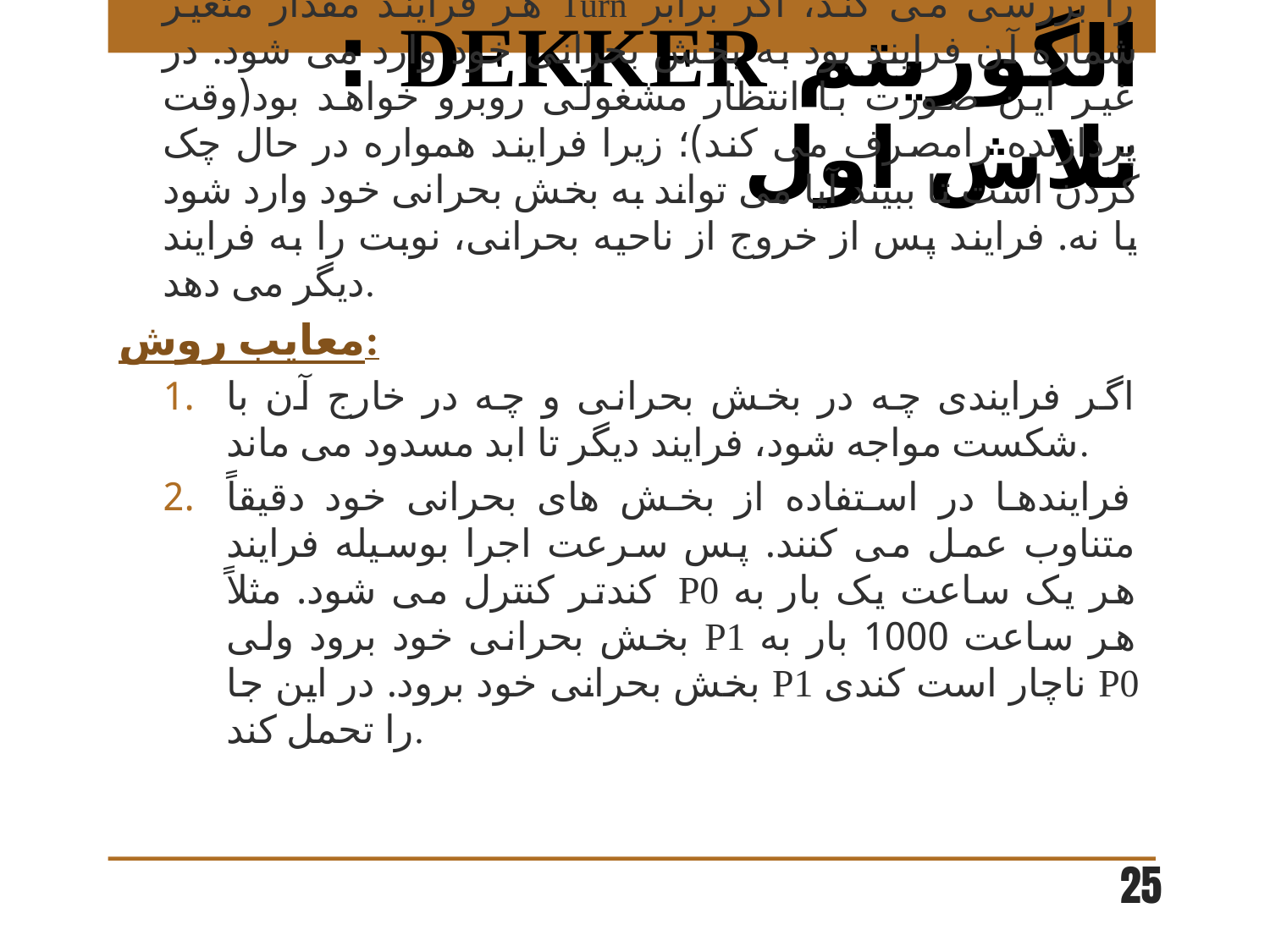

# الگوریتم DEKKER : تلاش اول
هر فرایند مقدار متغیر Turn را بررسی می کند، اگر برابر شماره آن فرایند بود به بخش بحرانی خود وارد می شود. در غیر این صورت با انتظار مشغولی روبرو خواهد بود(وقت پردازنده رامصرف می کند)؛ زیرا فرایند همواره در حال چک کردن است تا ببیند آیا می تواند به بخش بحرانی خود وارد شود یا نه. فرایند پس از خروج از ناحیه بحرانی، نوبت را به فرایند دیگر می دهد.
معایب روش:
اگر فرایندی چه در بخش بحرانی و چه در خارج آن با شکست مواجه شود، فرایند دیگر تا ابد مسدود می ماند.
فرایندها در استفاده از بخش های بحرانی خود دقیقاً متناوب عمل می کنند. پس سرعت اجرا بوسیله فرایند کندتر کنترل می شود. مثلاً P0 هر یک ساعت یک بار به بخش بحرانی خود برود ولی P1 هر ساعت 1000 بار به بخش بحرانی خود برود. در این جا P1 ناچار است کندی P0 را تحمل کند.
25